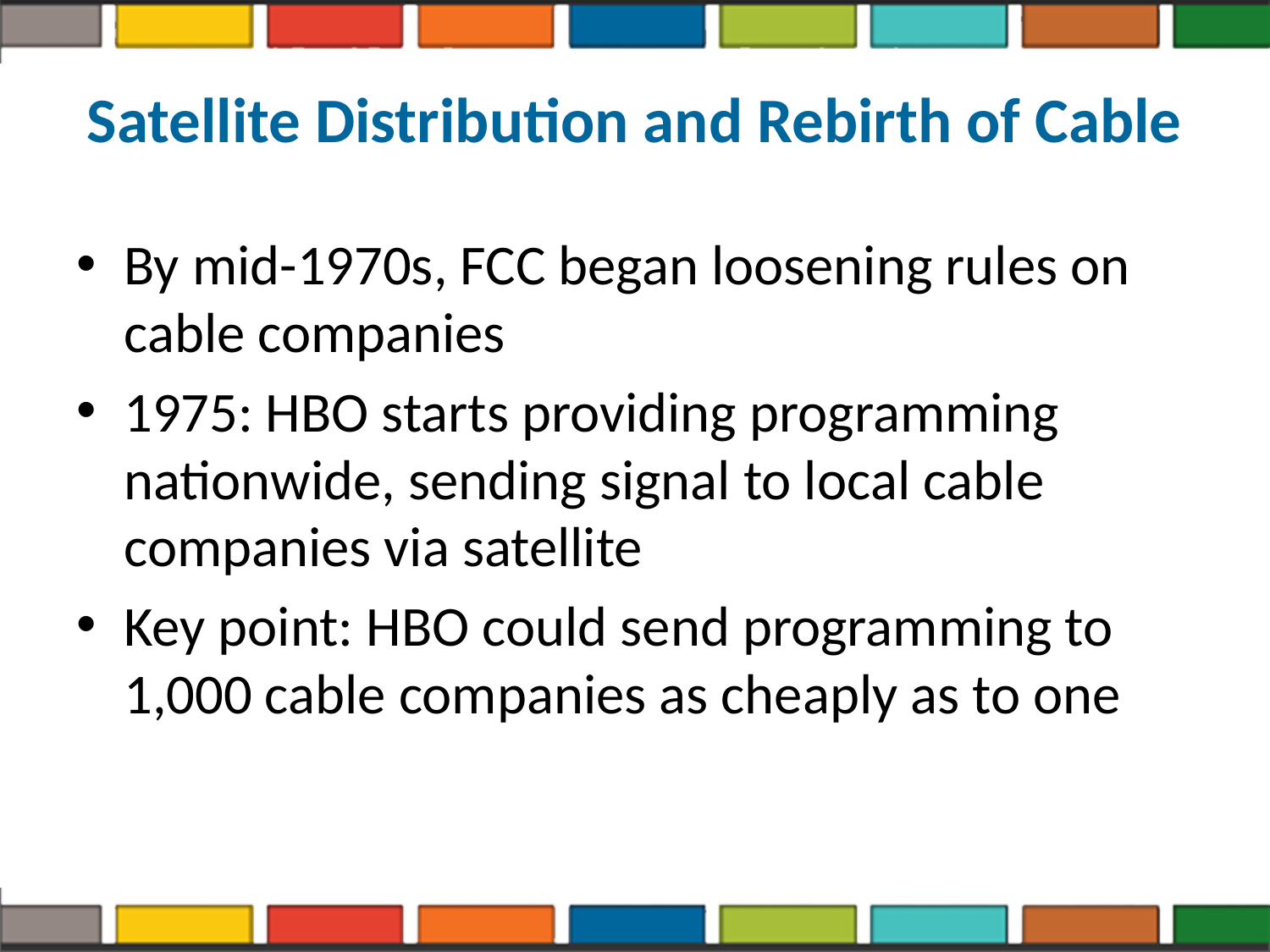

# Satellite Distribution and Rebirth of Cable
By mid-1970s, FCC began loosening rules on cable companies
1975: HBO starts providing programming nationwide, sending signal to local cable companies via satellite
Key point: HBO could send programming to 1,000 cable companies as cheaply as to one